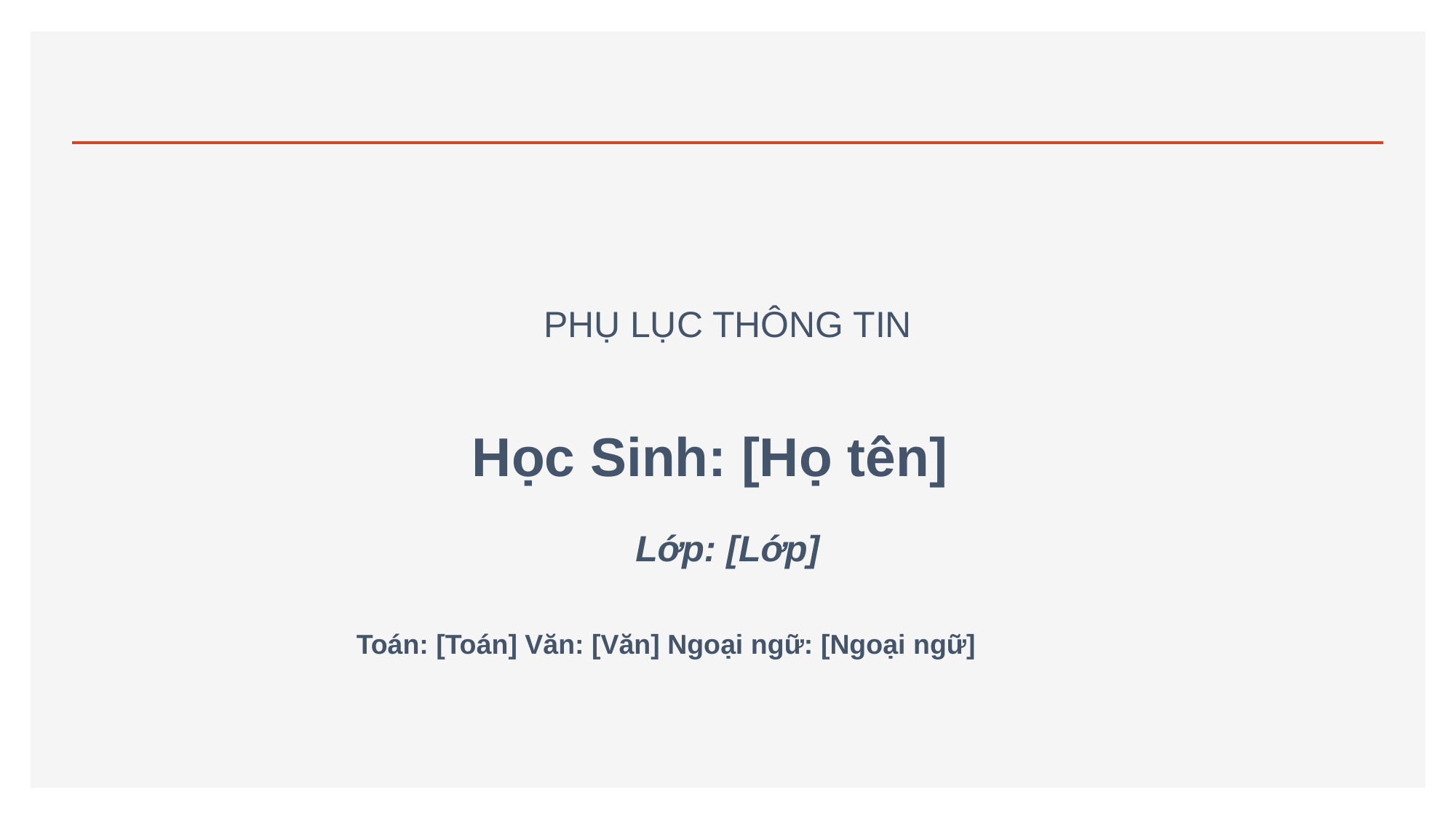

# PHỤ LỤC THÔNG TIN
Học Sinh: [Họ tên]
Lớp: [Lớp]
Toán: [Toán] Văn: [Văn] Ngoại ngữ: [Ngoại ngữ]